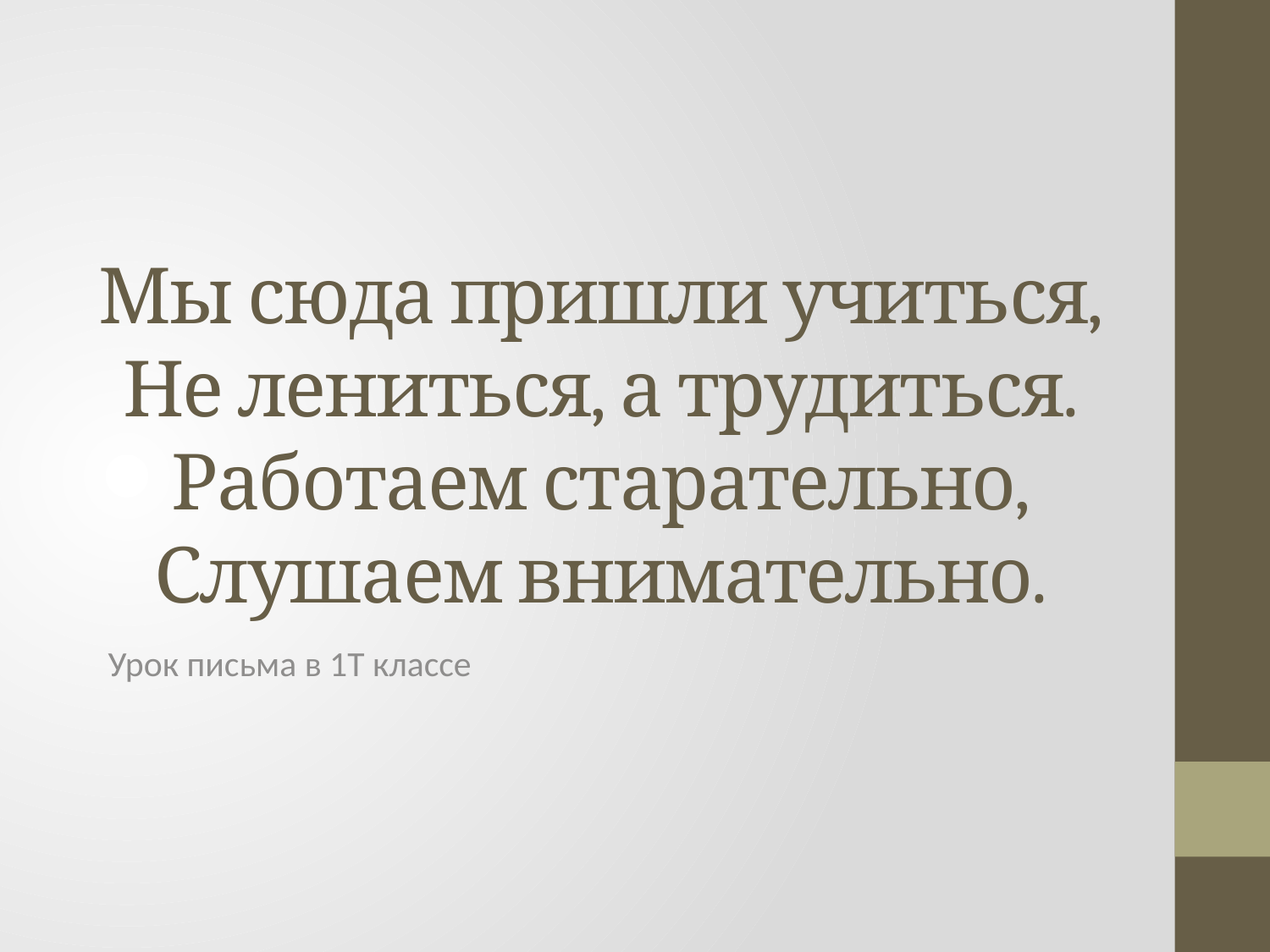

# Мы сюда пришли учиться,  Не лениться, а трудиться.  Работаем старательно,  Слушаем внимательно.
Урок письма в 1Т классе